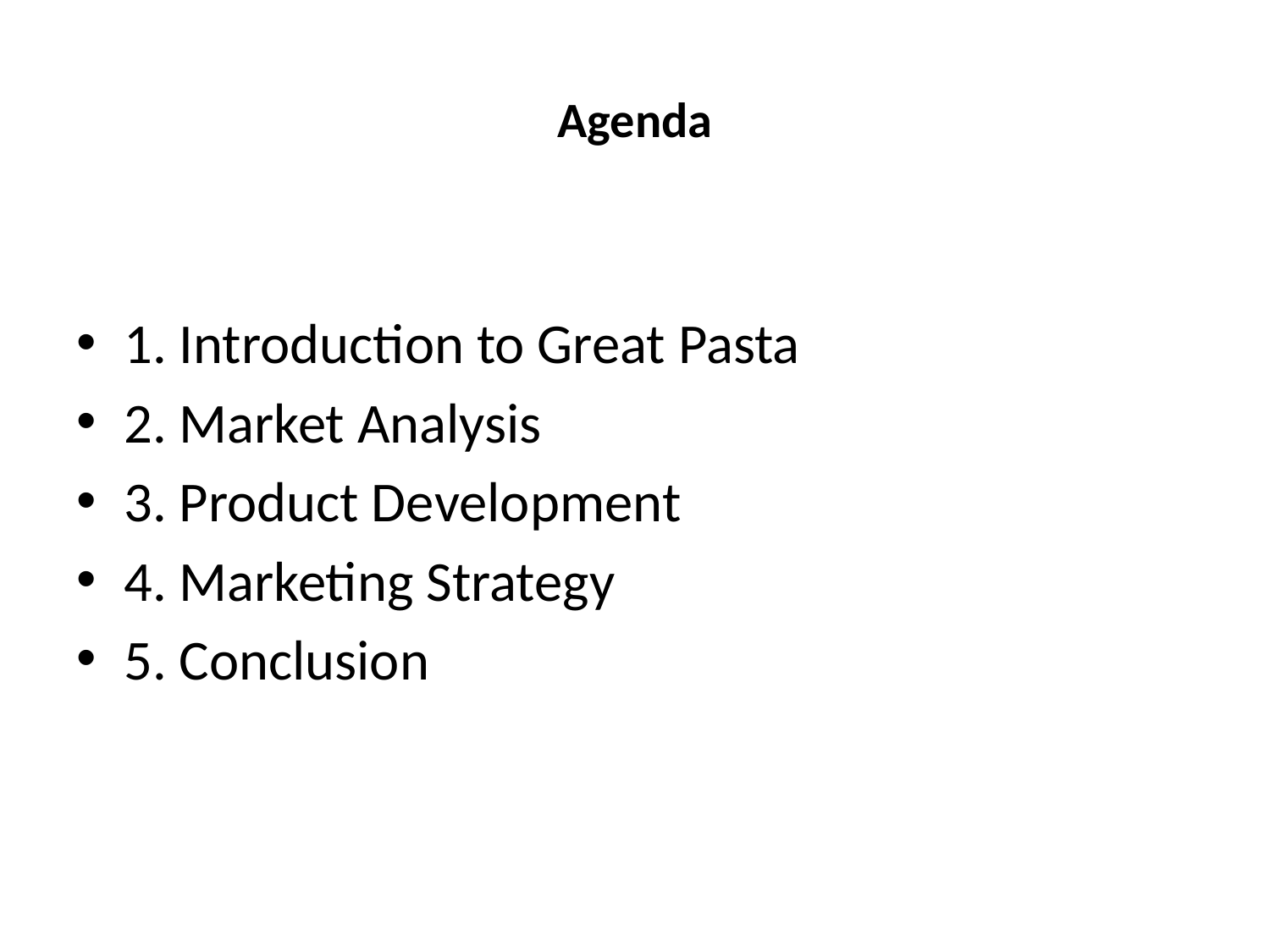

# Agenda

1. Introduction to Great Pasta
2. Market Analysis
3. Product Development
4. Marketing Strategy
5. Conclusion